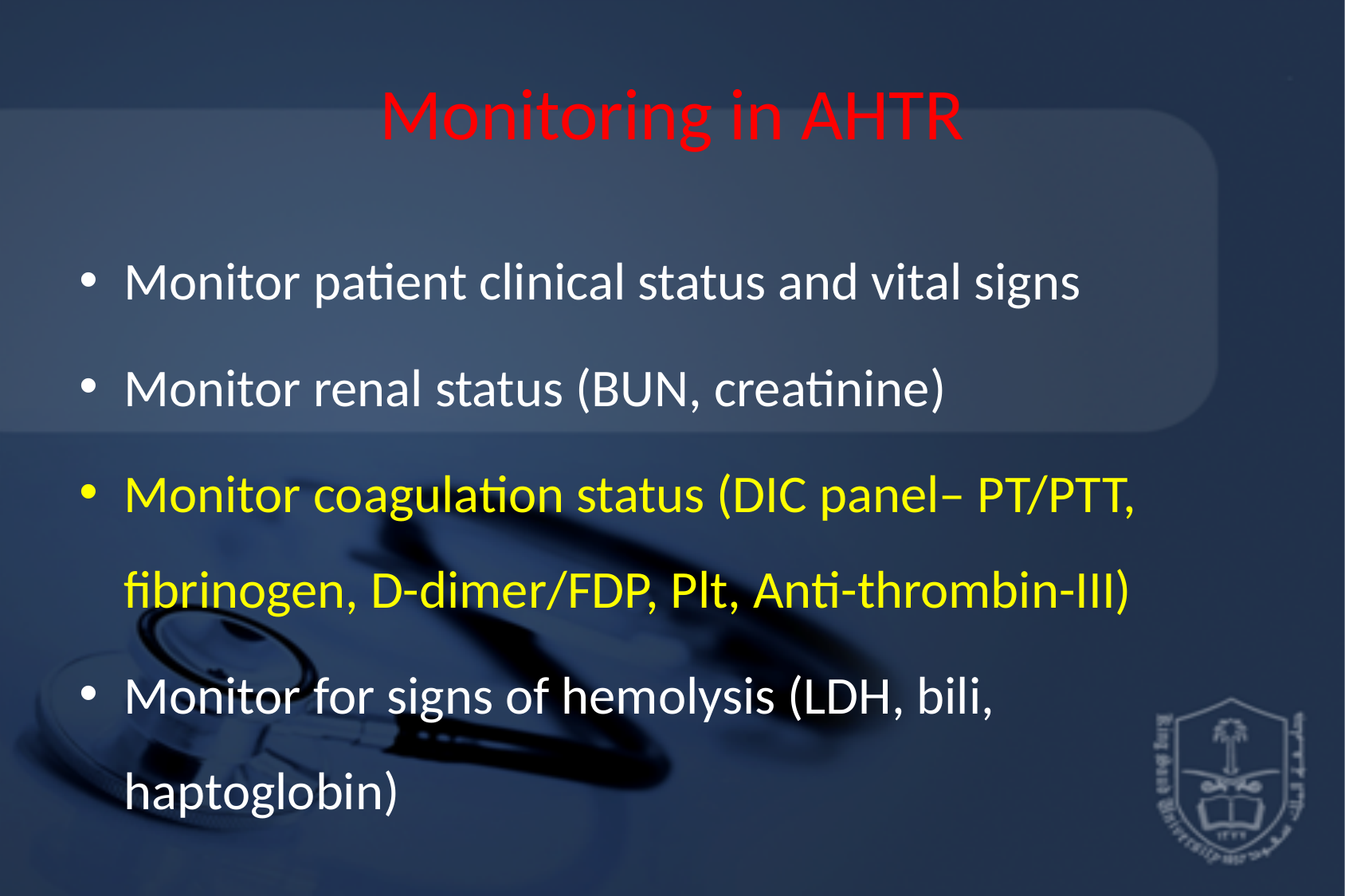

# Monitoring in AHTR
Monitor patient clinical status and vital signs
Monitor renal status (BUN, creatinine)
Monitor coagulation status (DIC panel– PT/PTT, fibrinogen, D-dimer/FDP, Plt, Anti-thrombin-III)
Monitor for signs of hemolysis (LDH, bili, haptoglobin)